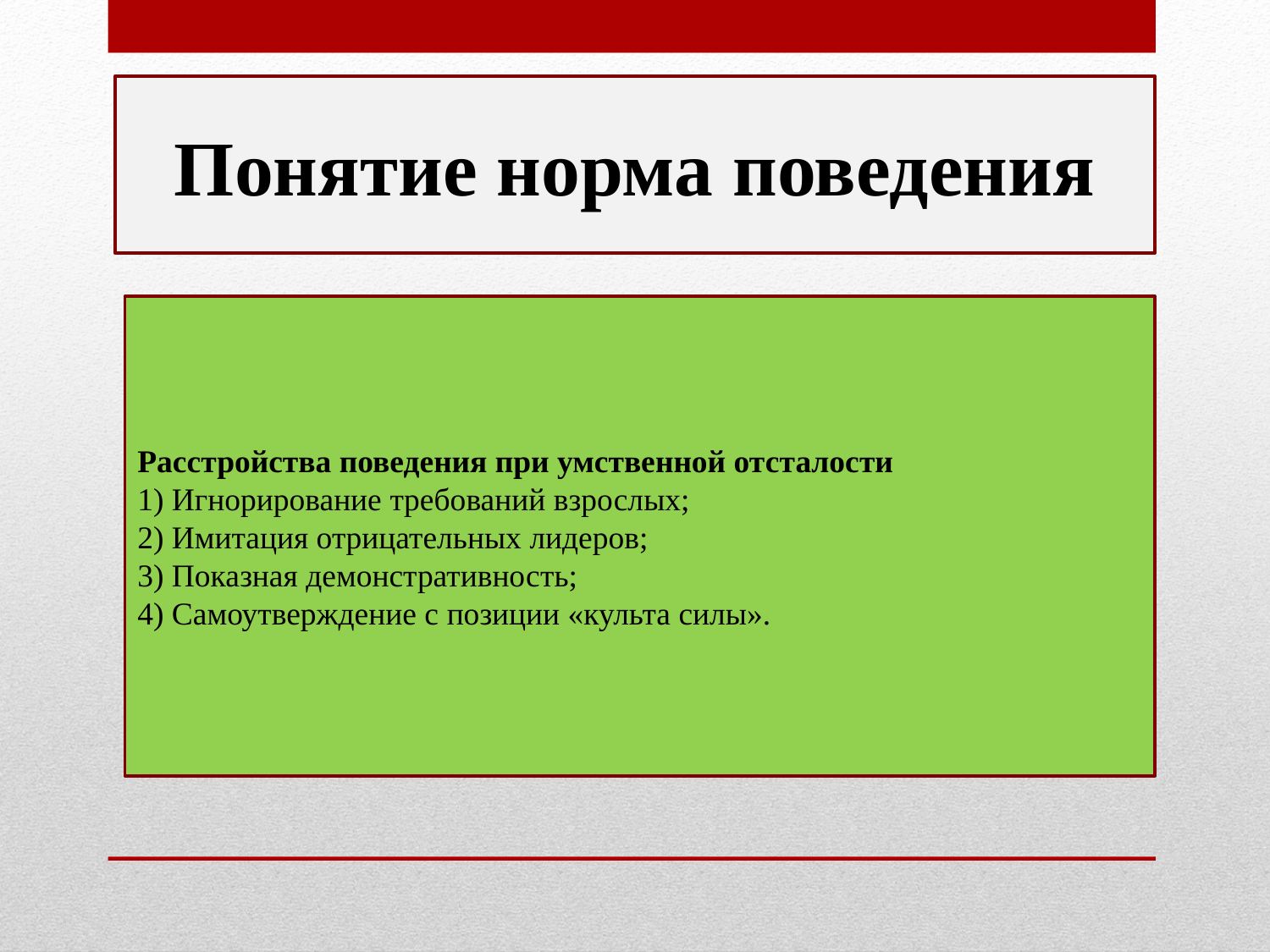

Понятие норма поведения
Расстройства поведения при умственной отсталости
1) Игнорирование требований взрослых;
2) Имитация отрицательных лидеров;
3) Показная демонстративность;
4) Самоутверждение с позиции «культа силы».